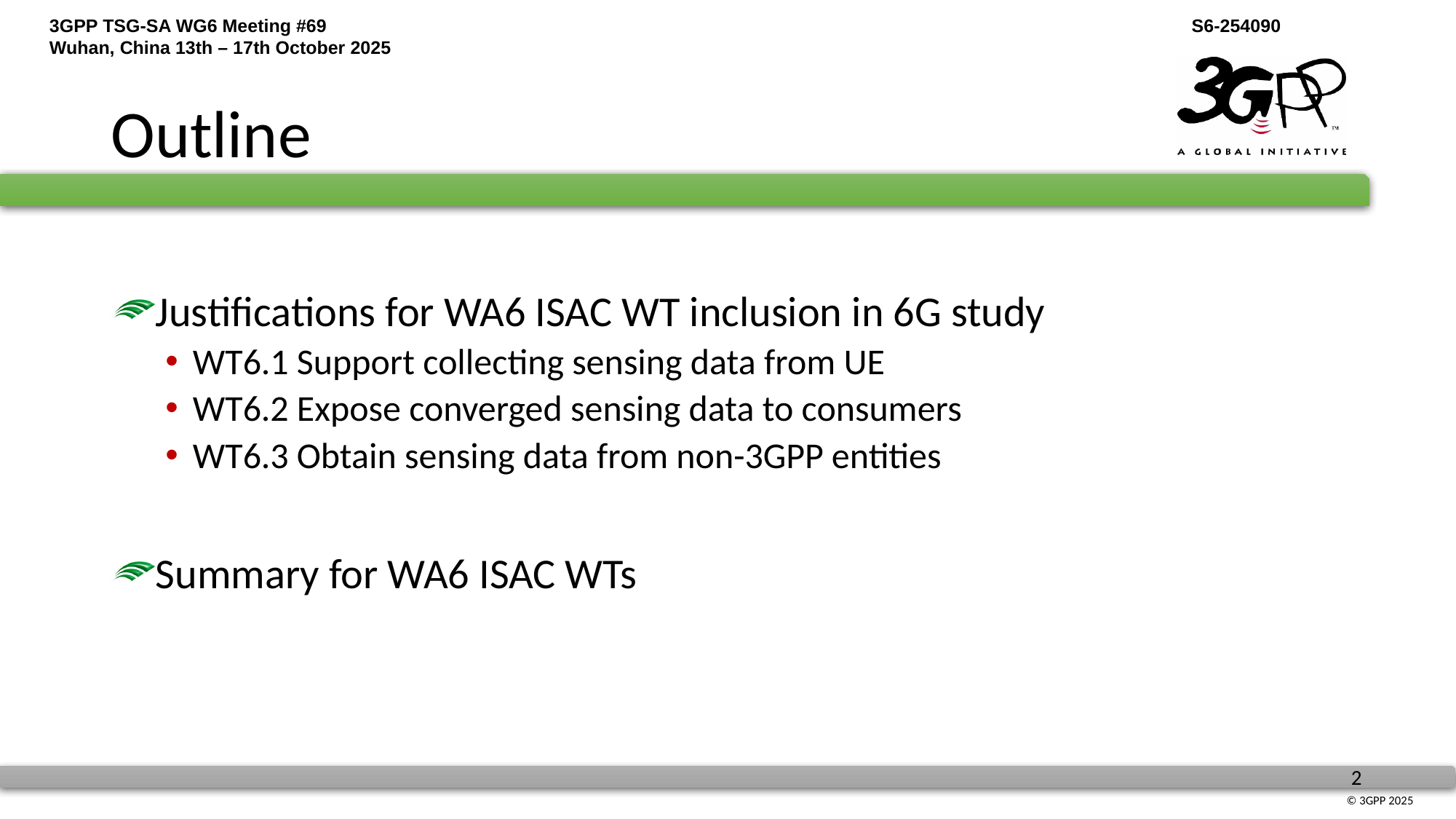

# Outline

Justifications for WA6 ISAC WT inclusion in 6G study
WT6.1 Support collecting sensing data from UE
WT6.2 Expose converged sensing data to consumers
WT6.3 Obtain sensing data from non-3GPP entities

Summary for WA6 ISAC WTs